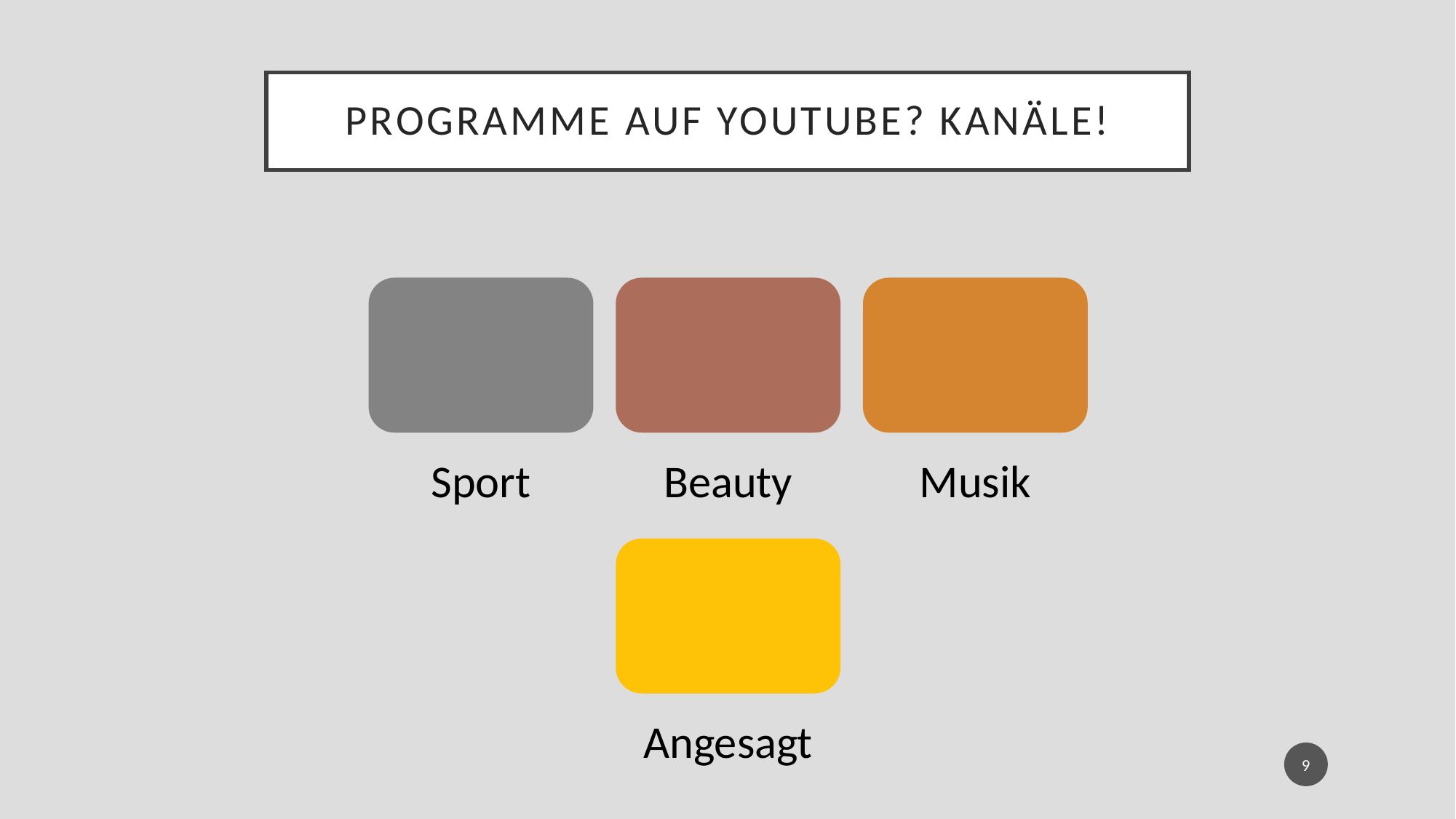

# Programme auf YouTube? Kanäle!
Sport
Beauty
Musik
Angesagt
9